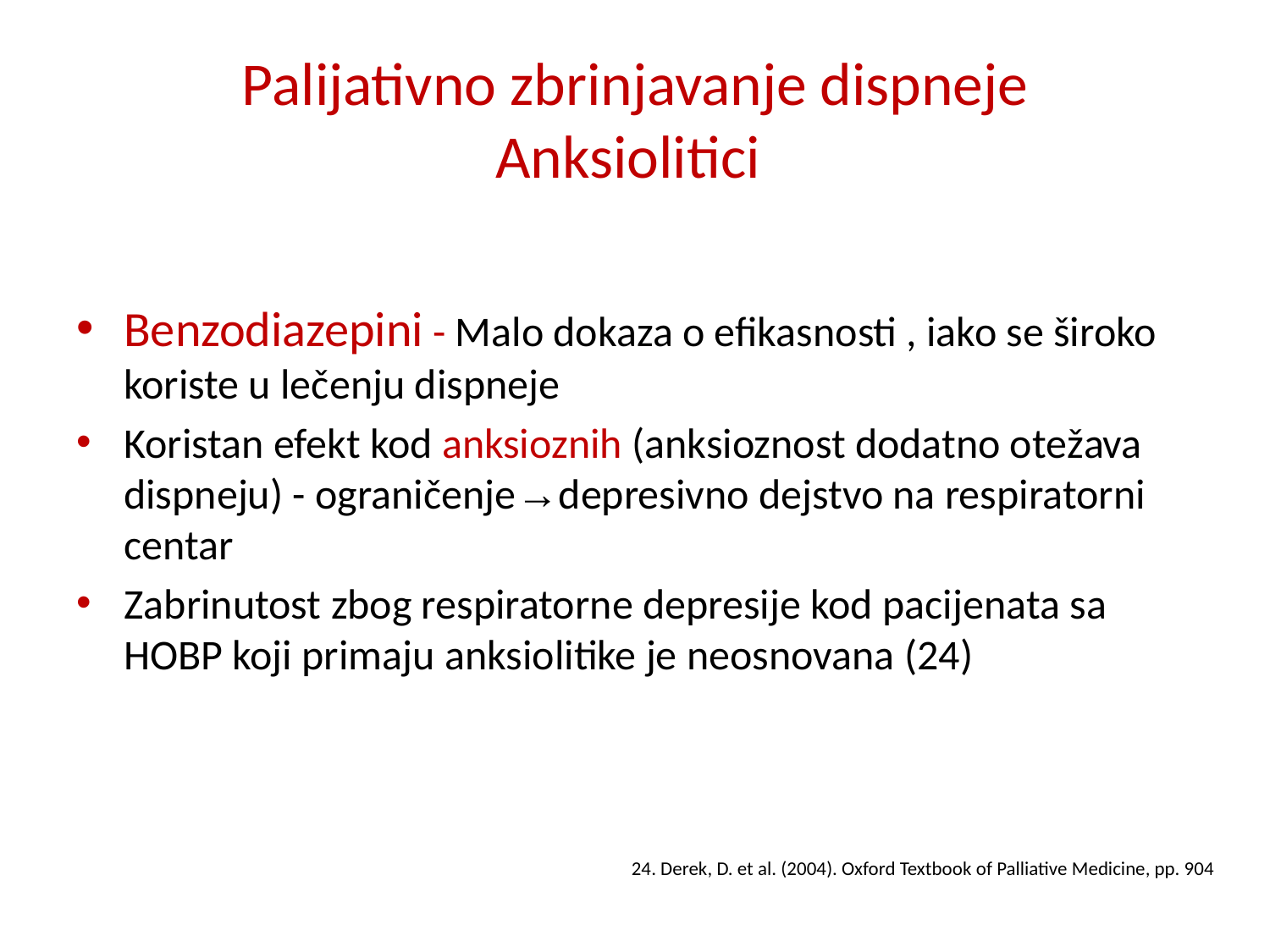

# Palijativno zbrinjavanje dispneje Anksiolitici

Benzodiazepini - Malo dokaza o efikasnosti , iako se široko koriste u lečenju dispneje
Koristan efekt kod anksioznih (anksioznost dodatno otežava dispneju) - ograničenje→depresivno dejstvo na respiratorni centar
Zabrinutost zbog respiratorne depresije kod pacijenata sa HOBP koji primaju anksiolitike je neosnovana (24)

24. Derek, D. et al. (2004). Oxford Textbook of Palliative Medicine, pp. 904